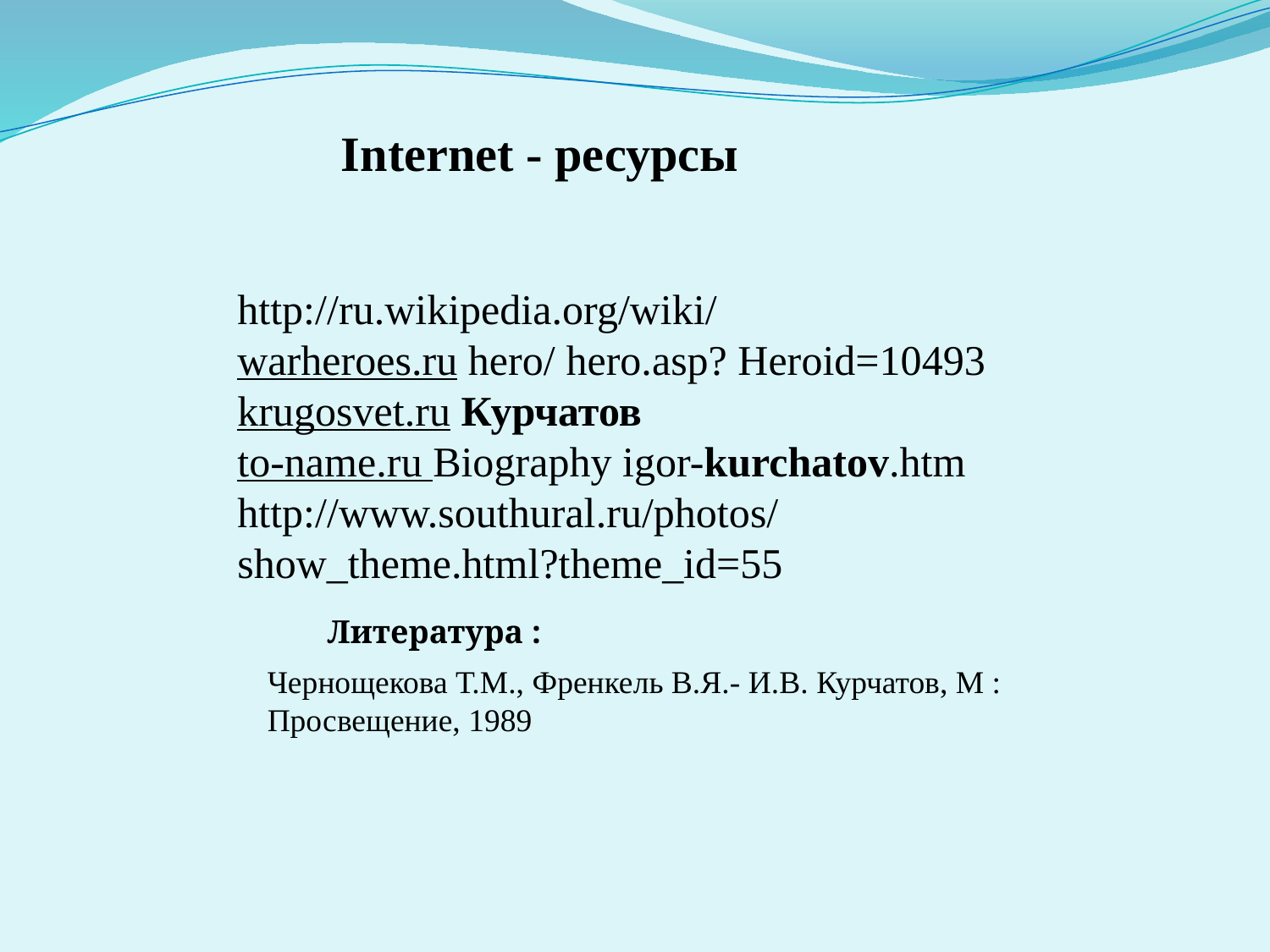

Internet - ресурсы
http://ru.wikipedia.org/wiki/
warheroes.ru hero/ hero.asp? Heroid=10493
krugosvet.ru Курчатов
to-name.ru Biography igor-kurchatov.htm
http://www.southural.ru/photos/show_theme.html?theme_id=55

Литература :
Чернощекова Т.М., Френкель В.Я.- И.В. Курчатов, М : Просвещение, 1989